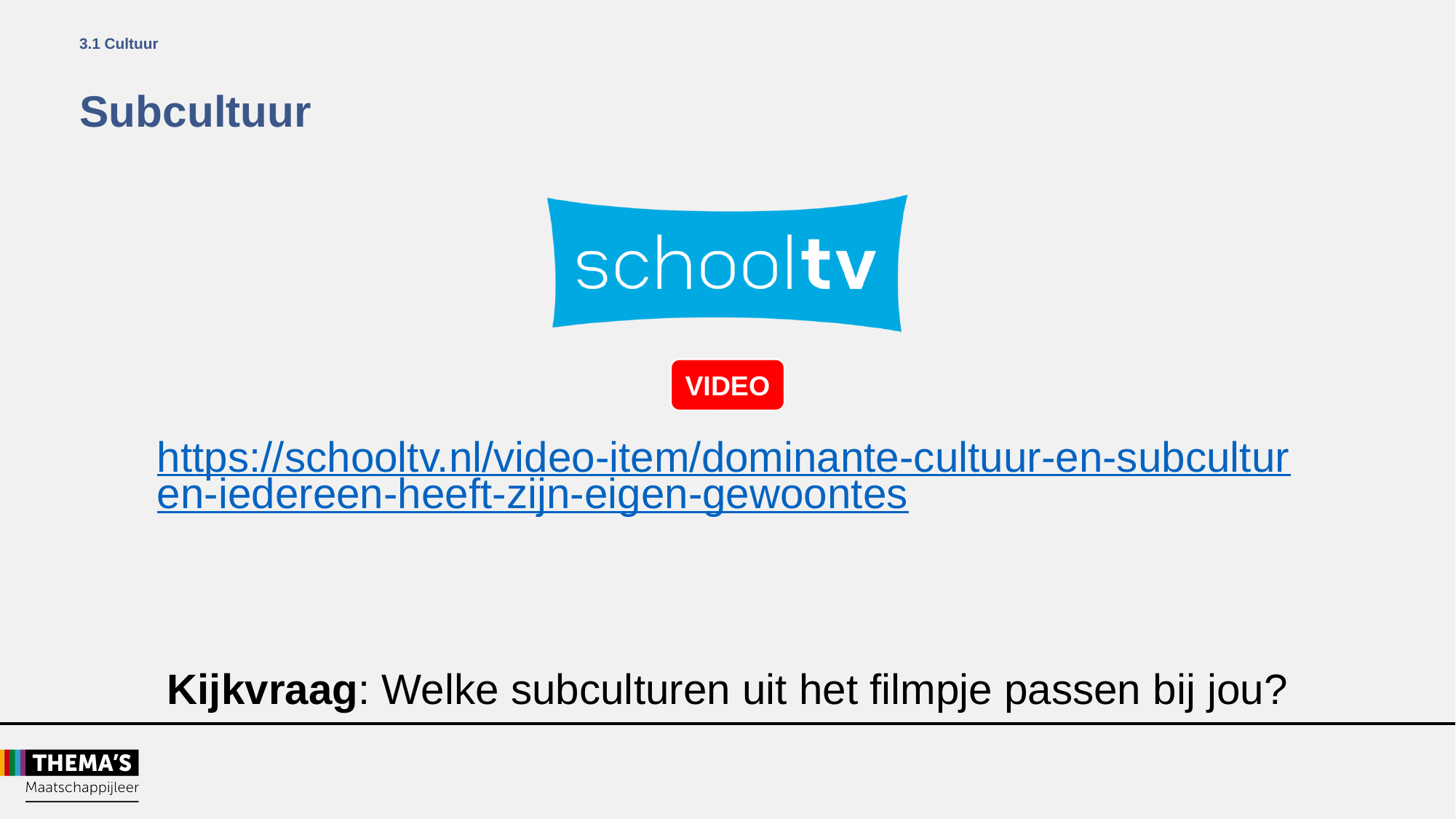

3.1 Cultuur
Subcultuur

https://schooltv.nl/video-item/dominante-cultuur-en-subculturen-iedereen-heeft-zijn-eigen-gewoontes
Kijkvraag: Welke subculturen uit het filmpje passen bij jou?